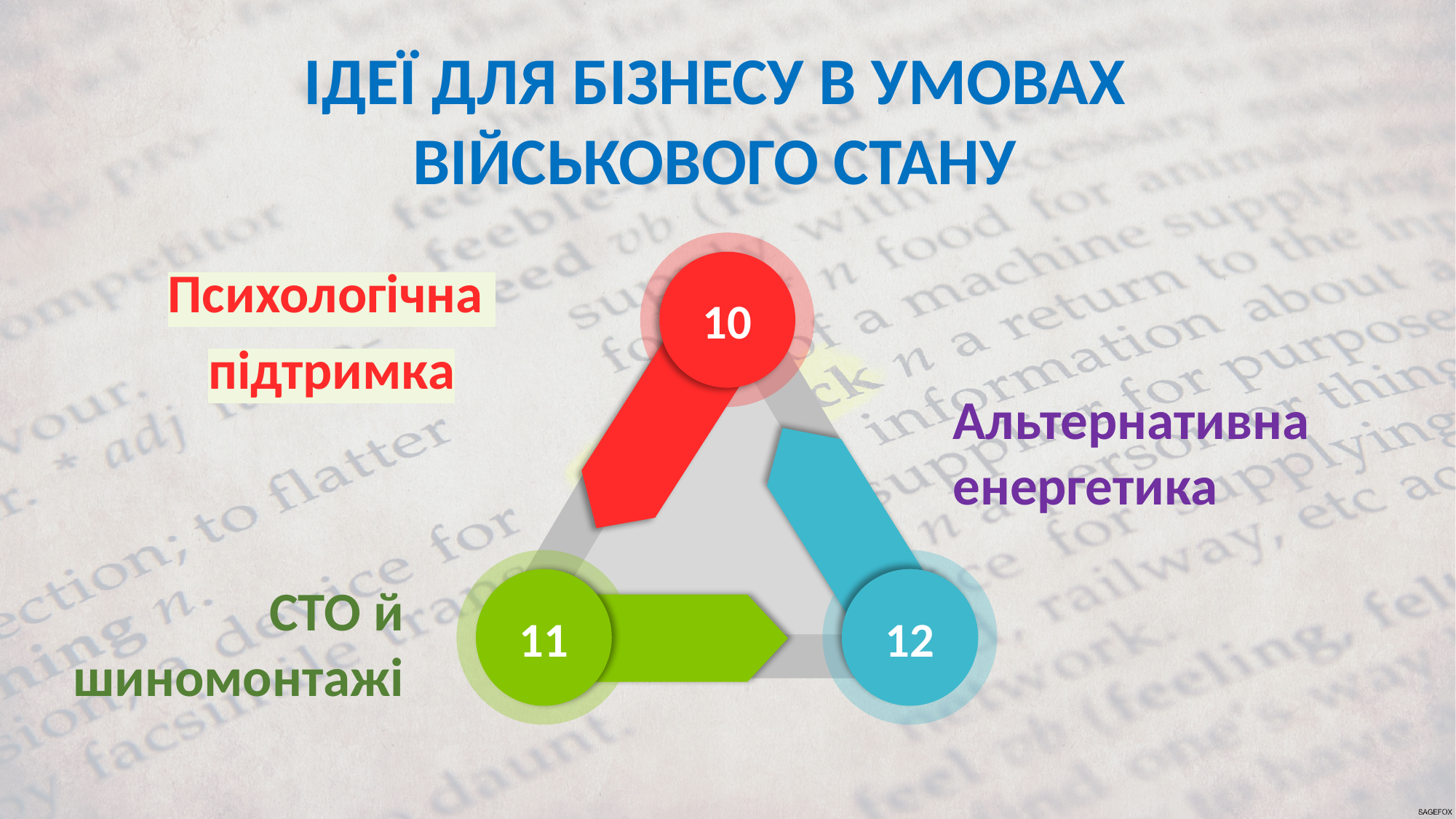

ІДЕЇ ДЛЯ БІЗНЕСУ В УМОВАХ ВІЙСЬКОВОГО СТАНУ

10
Психологічна
підтримка

Альтернативна енергетика

11
12
 СТО й шиномонтажі